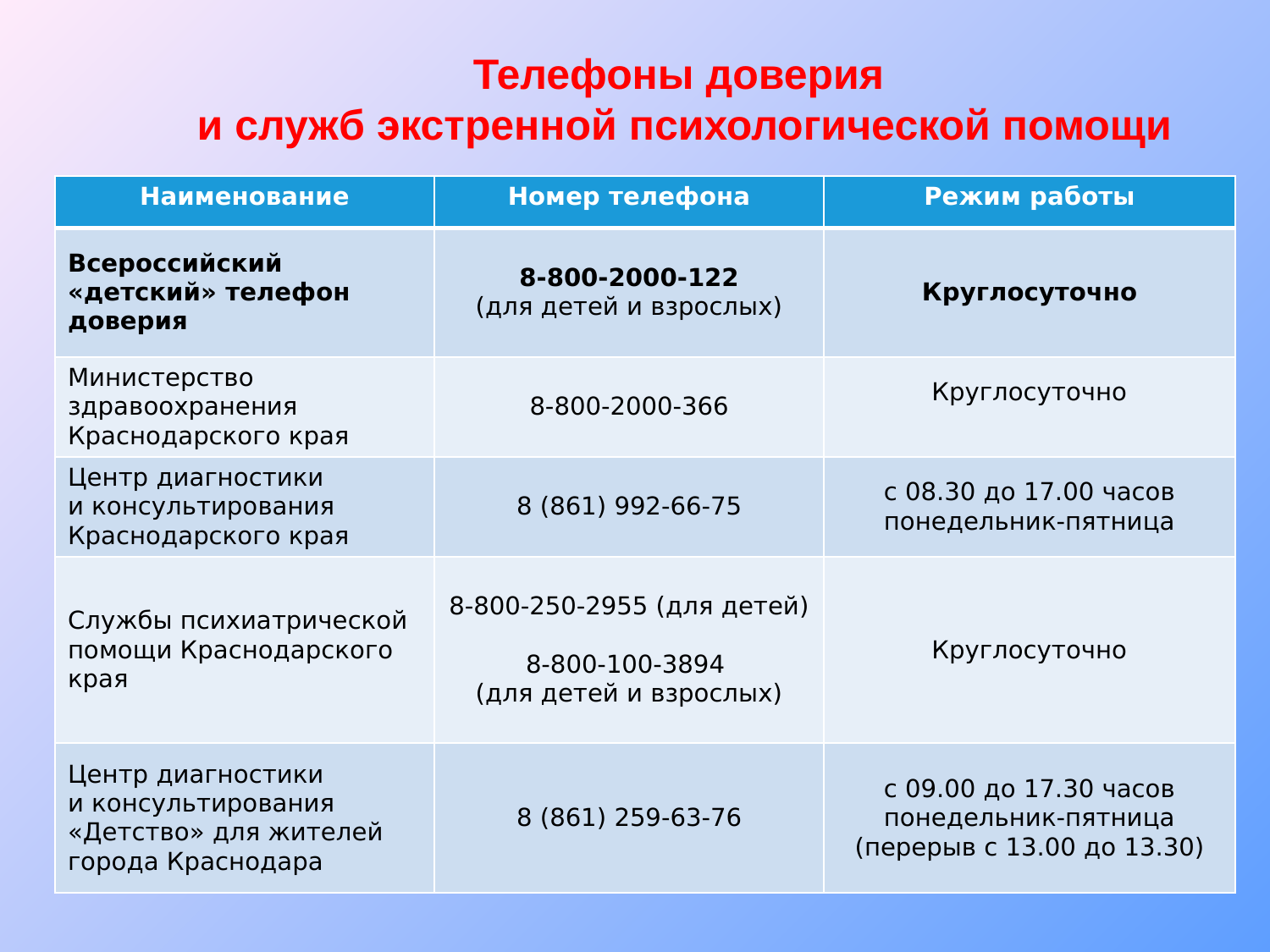

# Телефоны доверия и служб экстренной психологической помощи
| Наименование | Номер телефона | Режим работы |
| --- | --- | --- |
| Всероссийский «детский» телефон доверия | 8-800-2000-122 (для детей и взрослых) | Круглосуточно |
| Министерство здравоохранения Краснодарского края | 8-800-2000-366 | Круглосуточно |
| Центр диагностики и консультирования Краснодарского края | 8 (861) 992-66-75 | с 08.30 до 17.00 часов понедельник-пятница |
| Службы психиатрической помощи Краснодарского края | 8-800-250-2955 (для детей) 8-800-100-3894 (для детей и взрослых) | Круглосуточно |
| Центр диагностики и консультирования «Детство» для жителей города Краснодара | 8 (861) 259-63-76 | с 09.00 до 17.30 часов понедельник-пятница (перерыв с 13.00 до 13.30) |